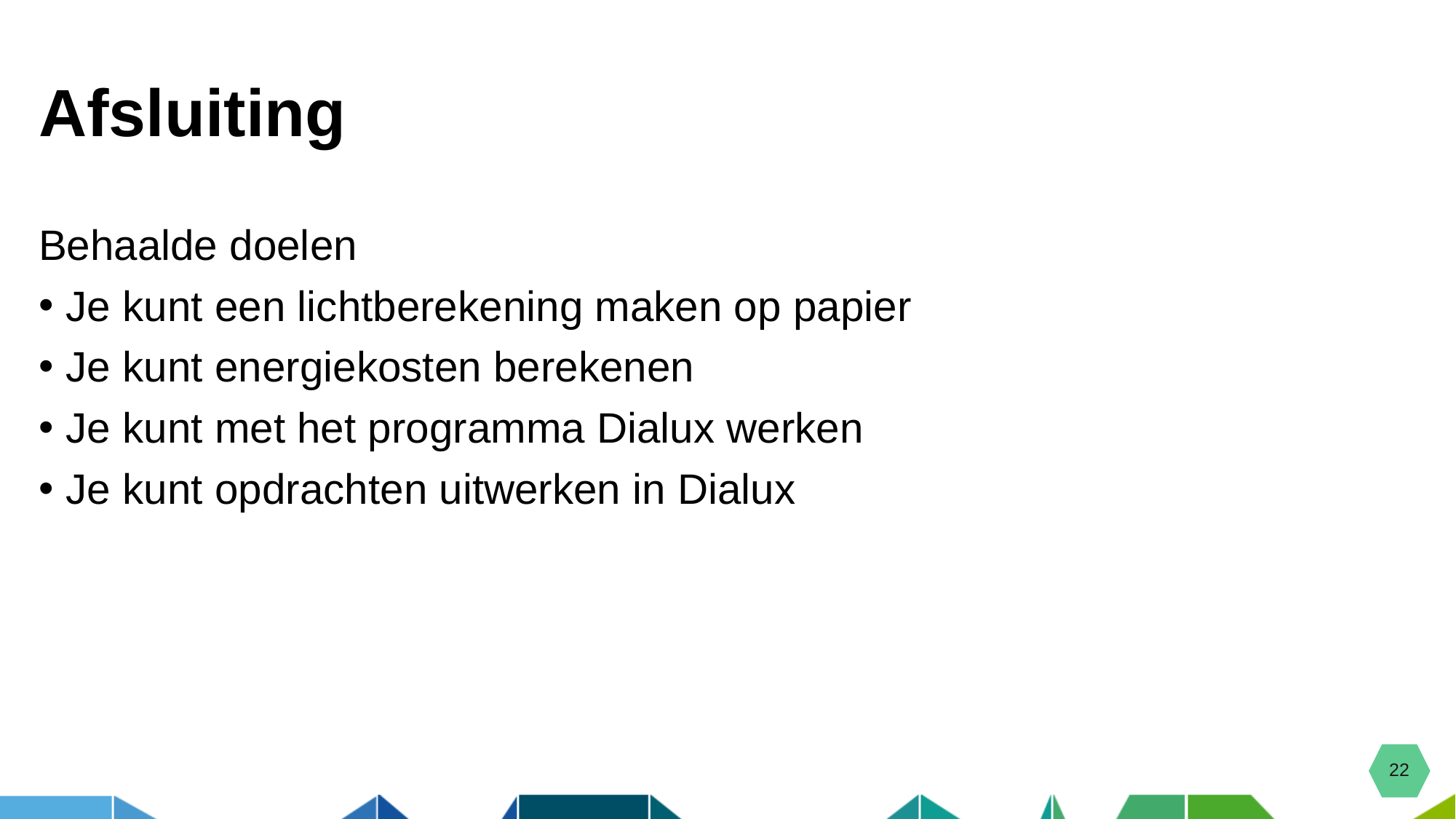

# Afsluiting
Behaalde doelen
Je kunt een lichtberekening maken op papier
Je kunt energiekosten berekenen
Je kunt met het programma Dialux werken
Je kunt opdrachten uitwerken in Dialux
22